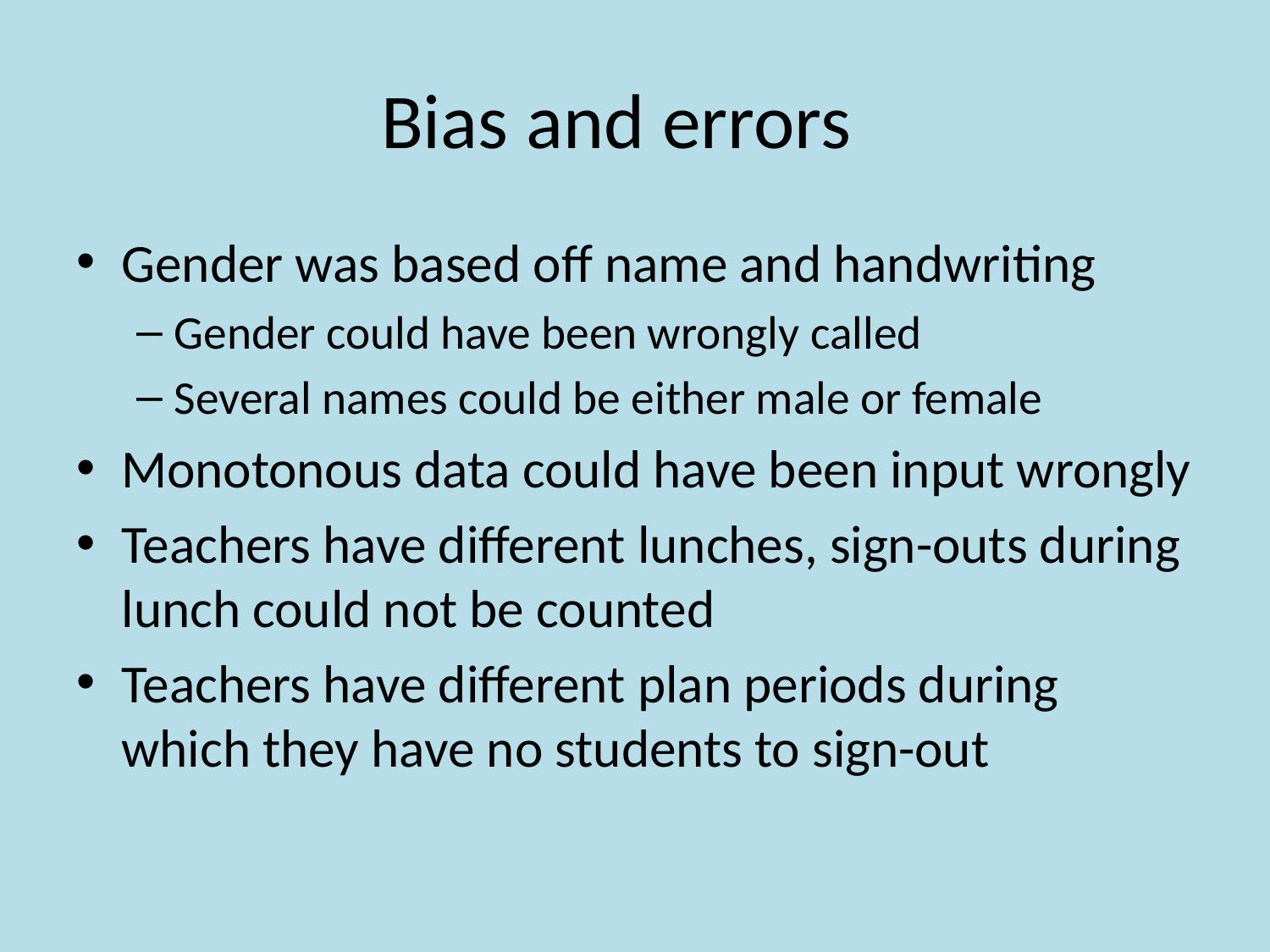

# Bias and errors
Gender was based off name and handwriting
Gender could have been wrongly called
Several names could be either male or female
Monotonous data could have been input wrongly
Teachers have different lunches, sign-outs during lunch could not be counted
Teachers have different plan periods during which they have no students to sign-out